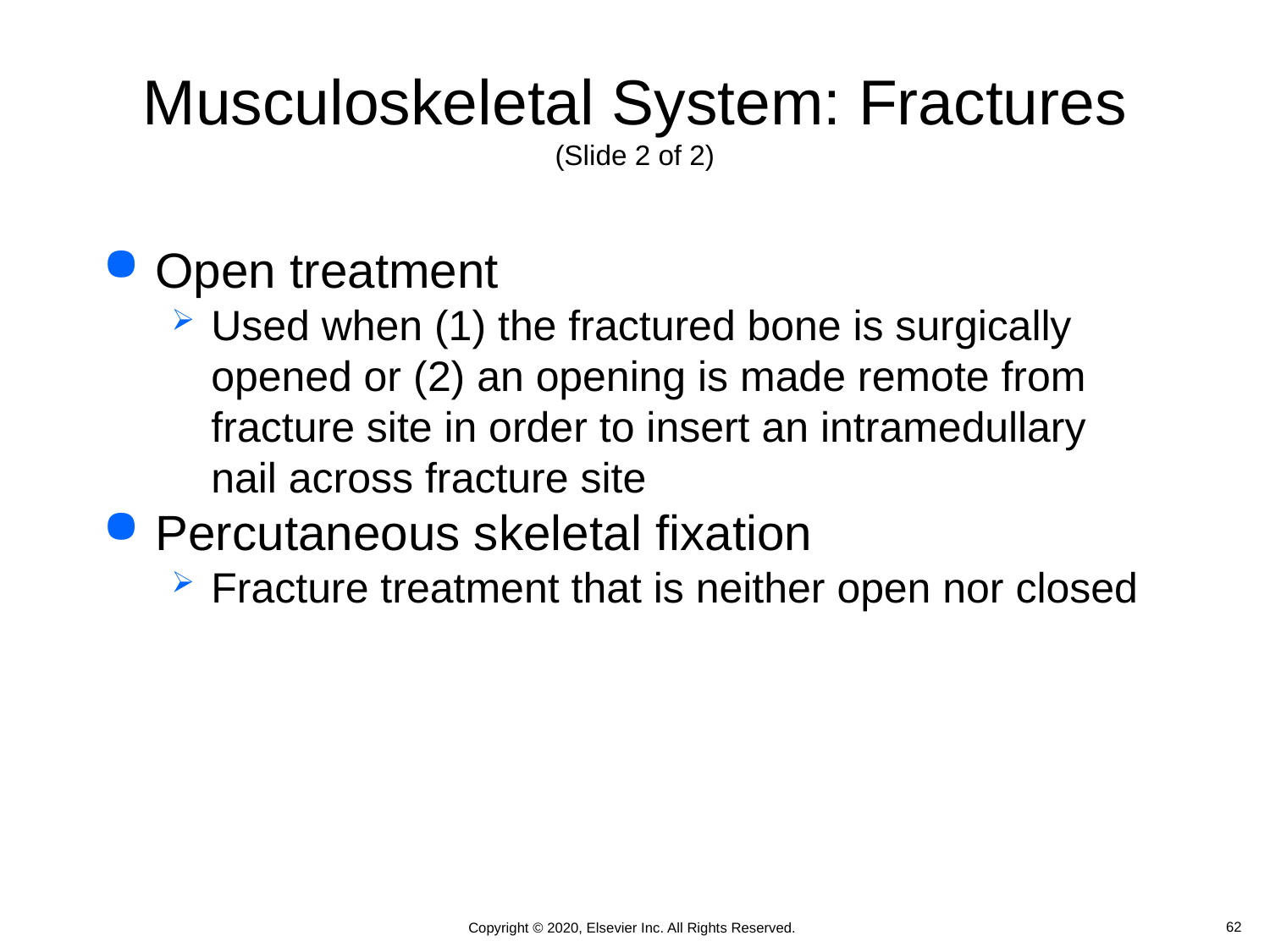

# Musculoskeletal System: Fractures (Slide 2 of 2)
Open treatment
Used when (1) the fractured bone is surgically opened or (2) an opening is made remote from fracture site in order to insert an intramedullary nail across fracture site
Percutaneous skeletal fixation
Fracture treatment that is neither open nor closed
 62